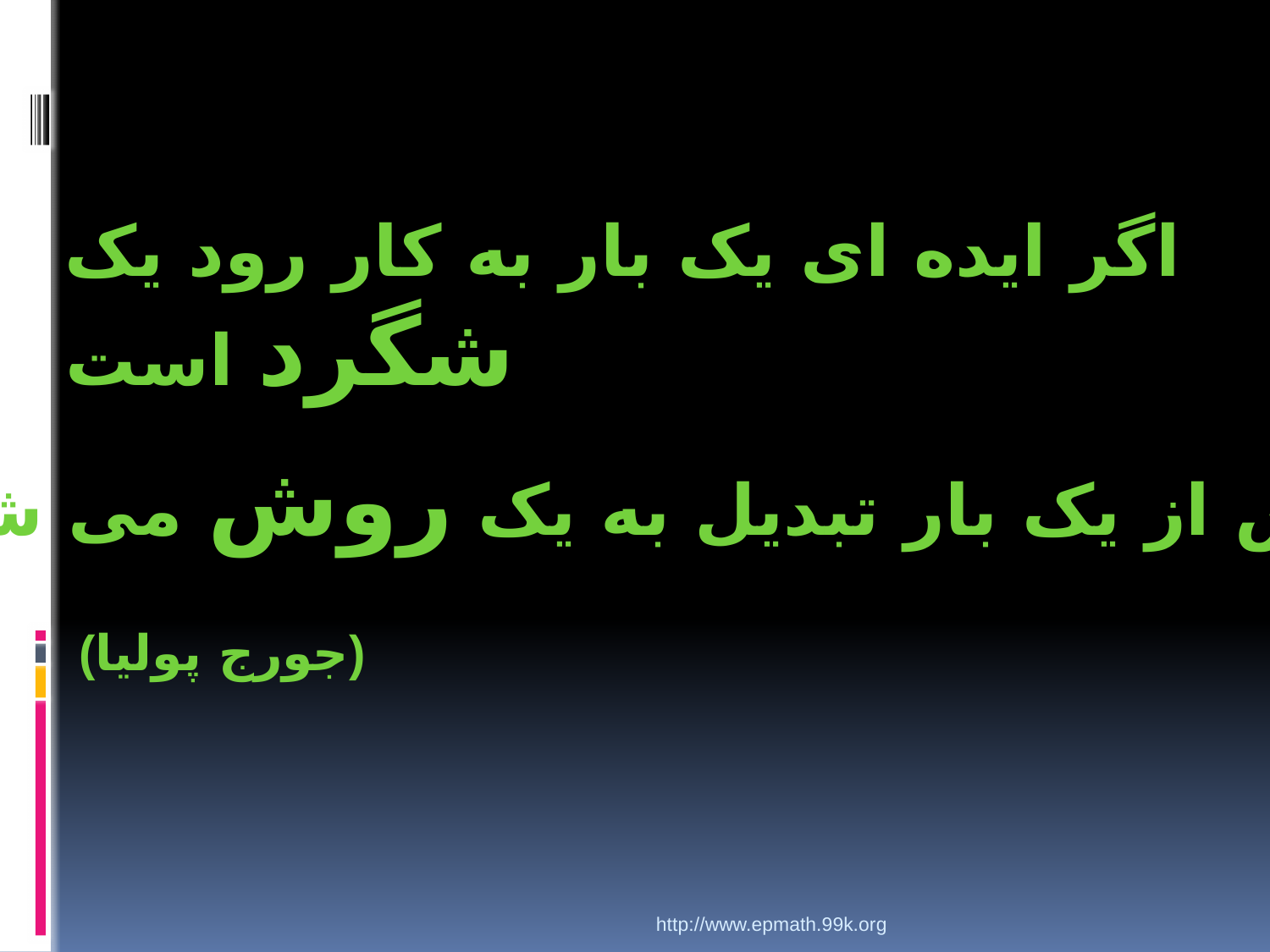

اگر ایده ای یک بار به کار رود یک شگرد است
بیش از یک بار تبدیل به یک روش می شود.
(جورج پولیا)
http://www.epmath.99k.org